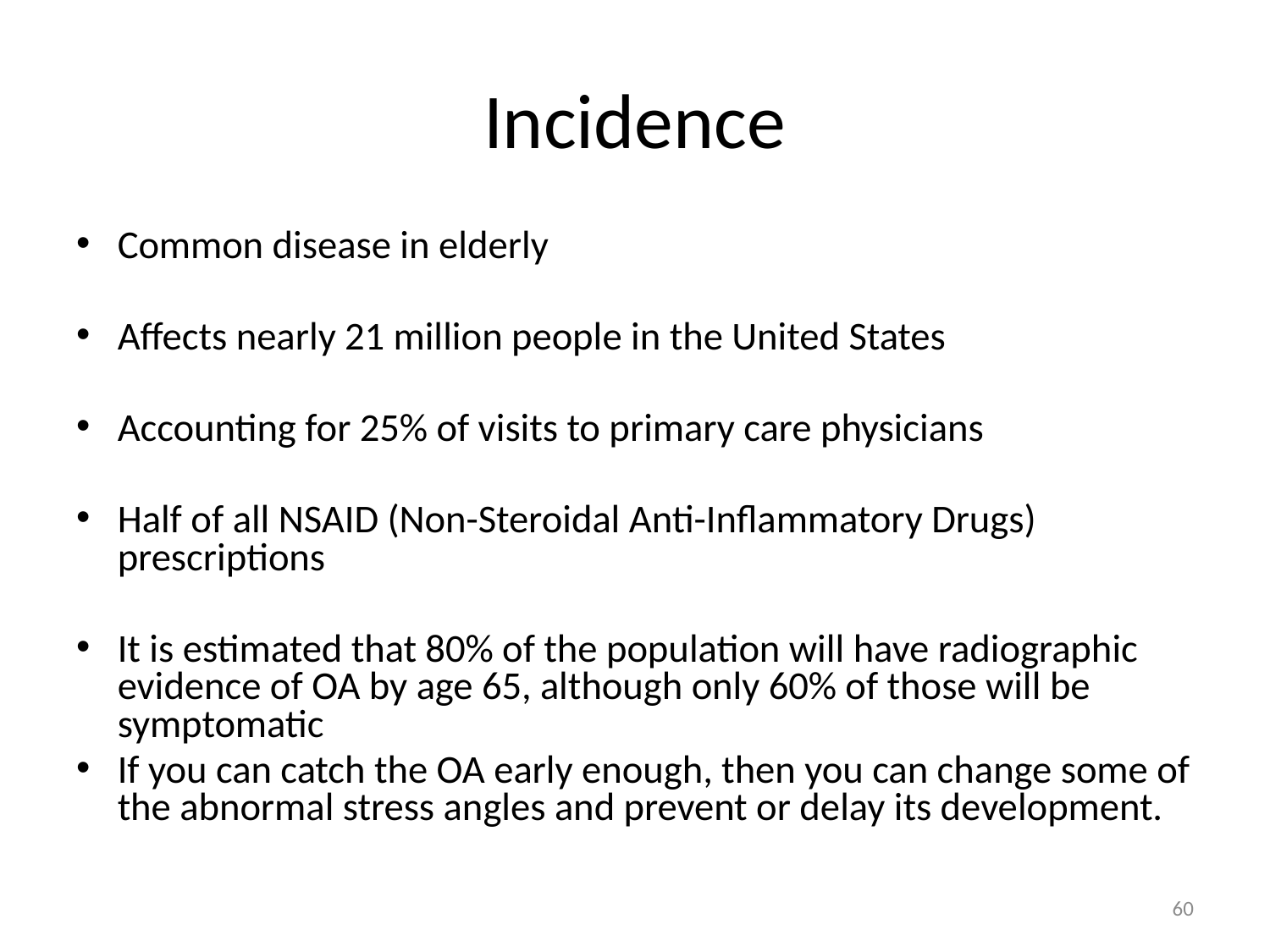

# Incidence
Common disease in elderly

Affects nearly 21 million people in the United States

Accounting for 25% of visits to primary care physicians

Half of all NSAID (Non-Steroidal Anti-Inflammatory Drugs) prescriptions

It is estimated that 80% of the population will have radiographic evidence of OA by age 65, although only 60% of those will be symptomatic
If you can catch the OA early enough, then you can change some of the abnormal stress angles and prevent or delay its development.
60